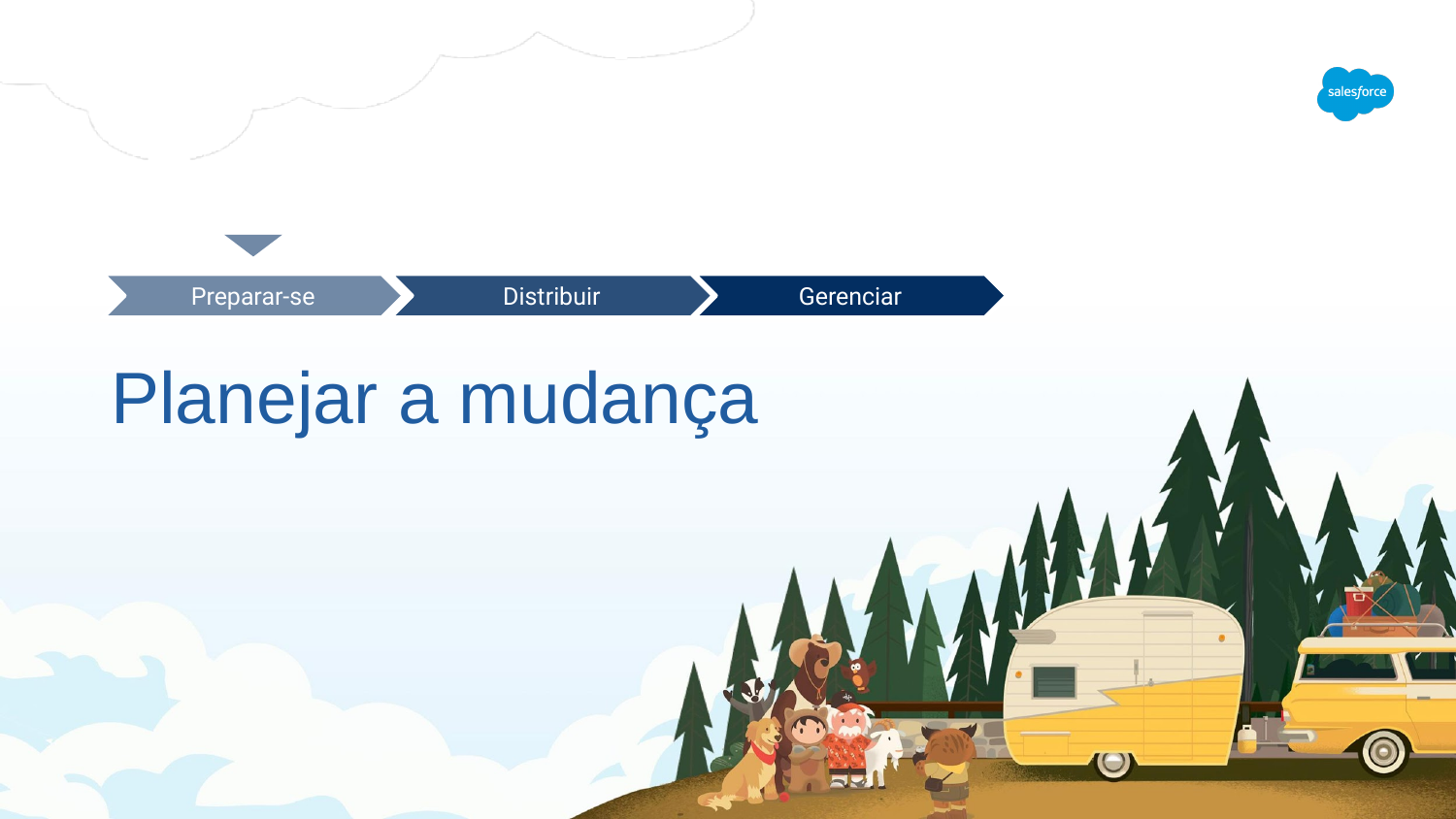

Preparar-se
Distribuir
Gerenciar
# Planejar a mudança